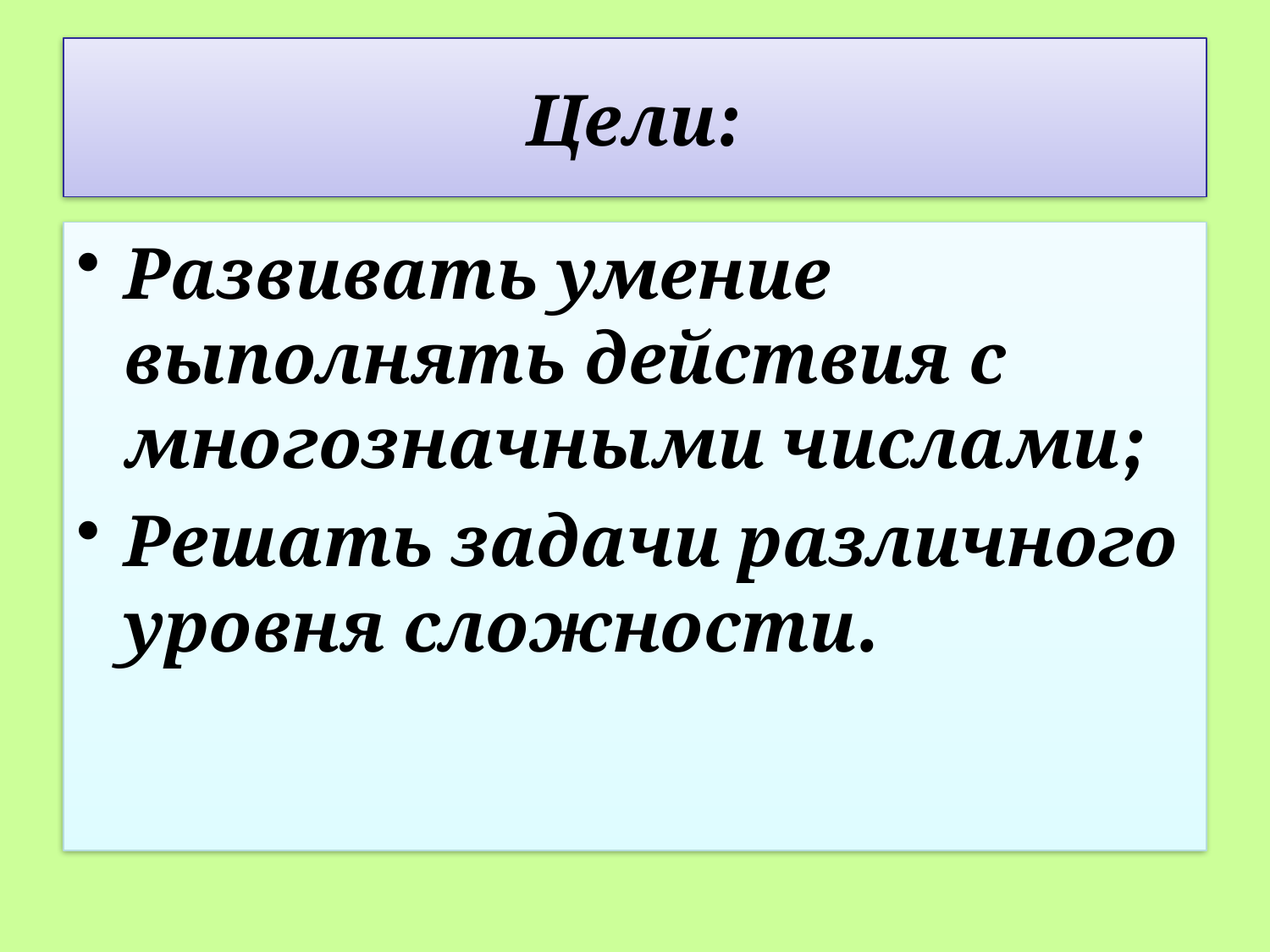

# Цели:
Развивать умение выполнять действия с многозначными числами;
Решать задачи различного уровня сложности.